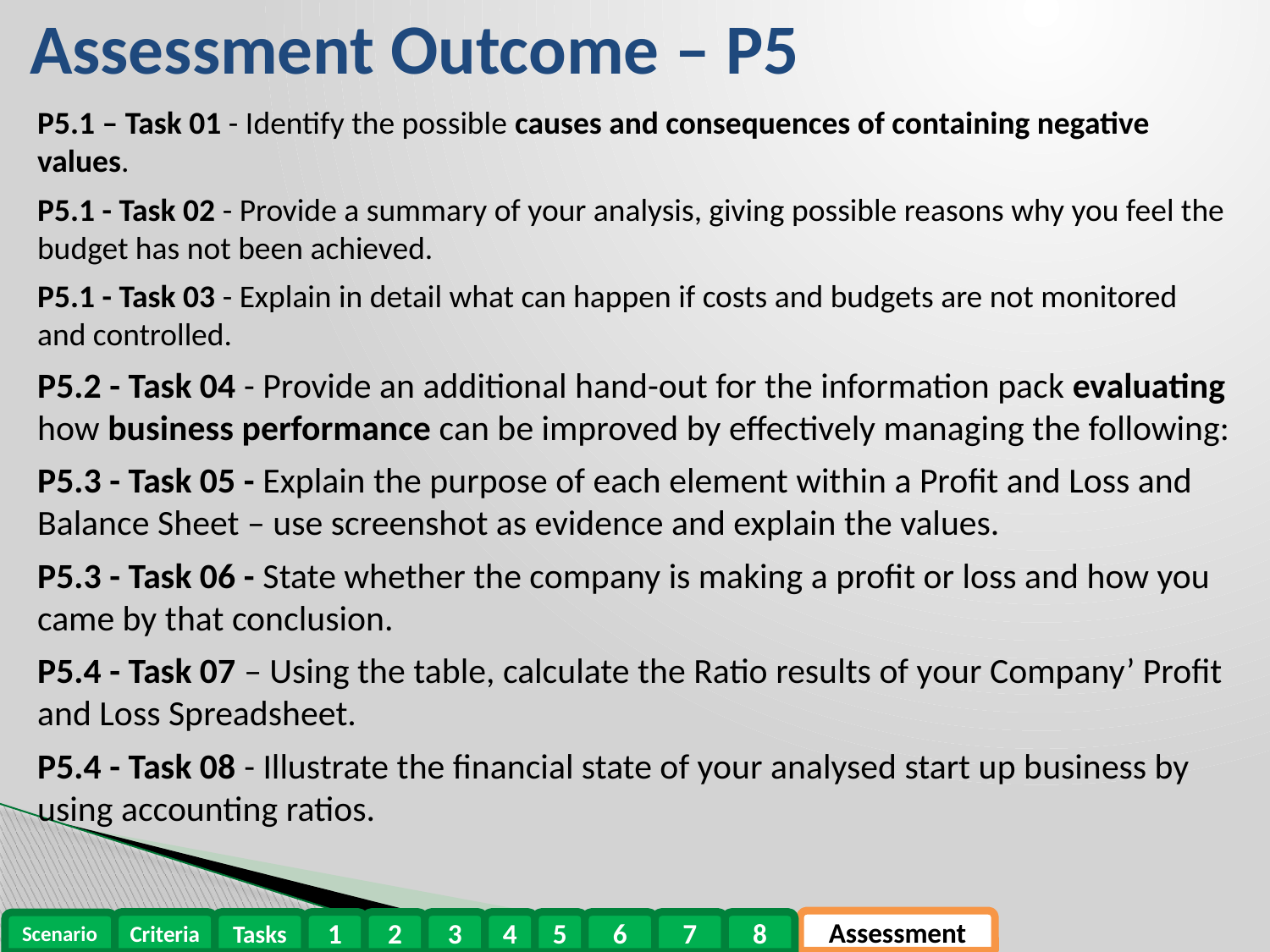

# Assessment Outcome – P5
P5.1 – Task 01 - Identify the possible causes and consequences of containing negative values.
P5.1 - Task 02 - Provide a summary of your analysis, giving possible reasons why you feel the budget has not been achieved.
P5.1 - Task 03 - Explain in detail what can happen if costs and budgets are not monitored and controlled.
P5.2 - Task 04 - Provide an additional hand-out for the information pack evaluating how business performance can be improved by effectively managing the following:
P5.3 - Task 05 - Explain the purpose of each element within a Profit and Loss and Balance Sheet – use screenshot as evidence and explain the values.
P5.3 - Task 06 - State whether the company is making a profit or loss and how you came by that conclusion.
P5.4 - Task 07 – Using the table, calculate the Ratio results of your Company’ Profit and Loss Spreadsheet.
P5.4 - Task 08 - Illustrate the financial state of your analysed start up business by using accounting ratios.